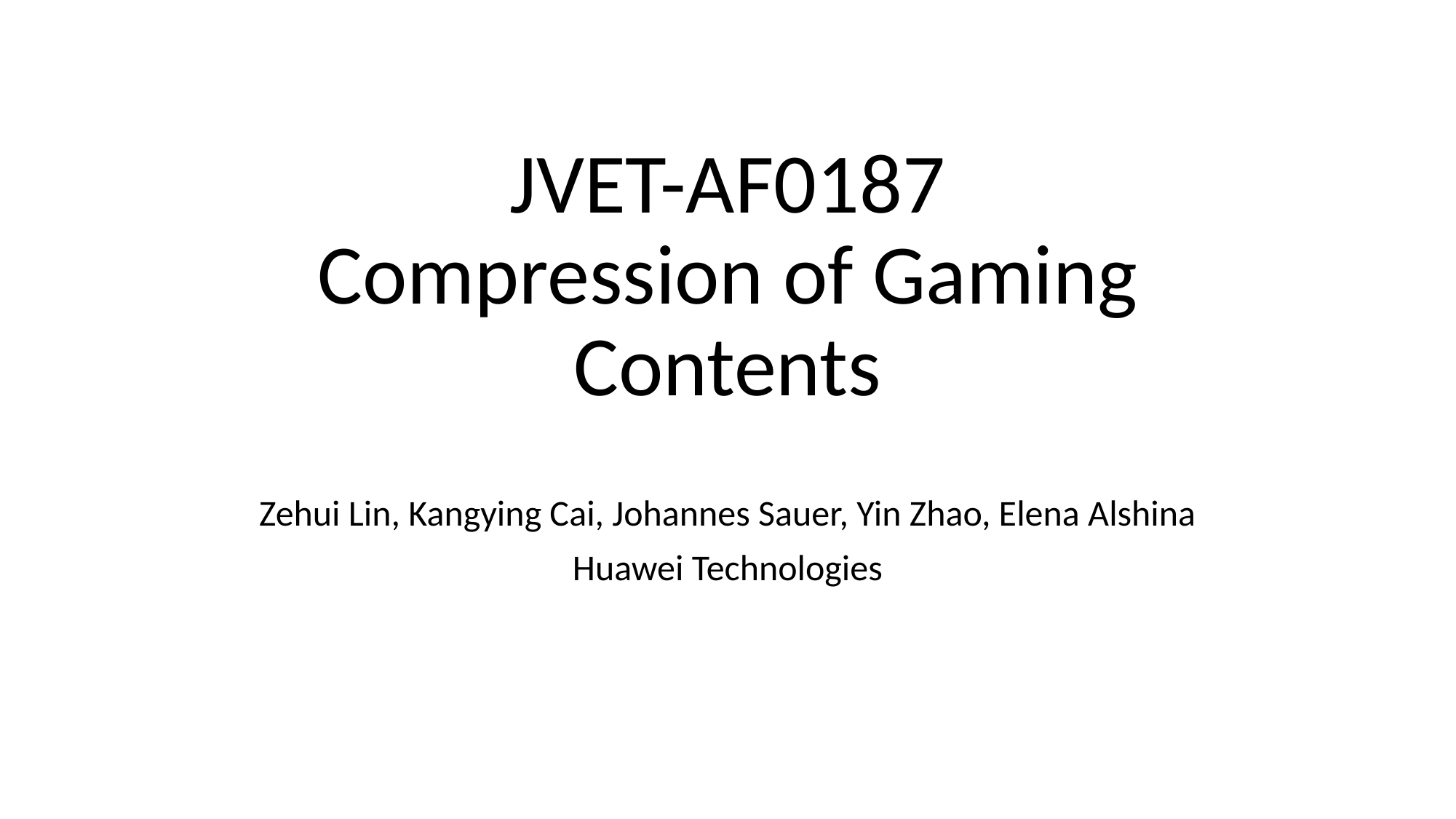

# JVET-AF0187 Compression of Gaming Contents

Zehui Lin, Kangying Cai, Johannes Sauer, Yin Zhao, Elena Alshina
Huawei Technologies